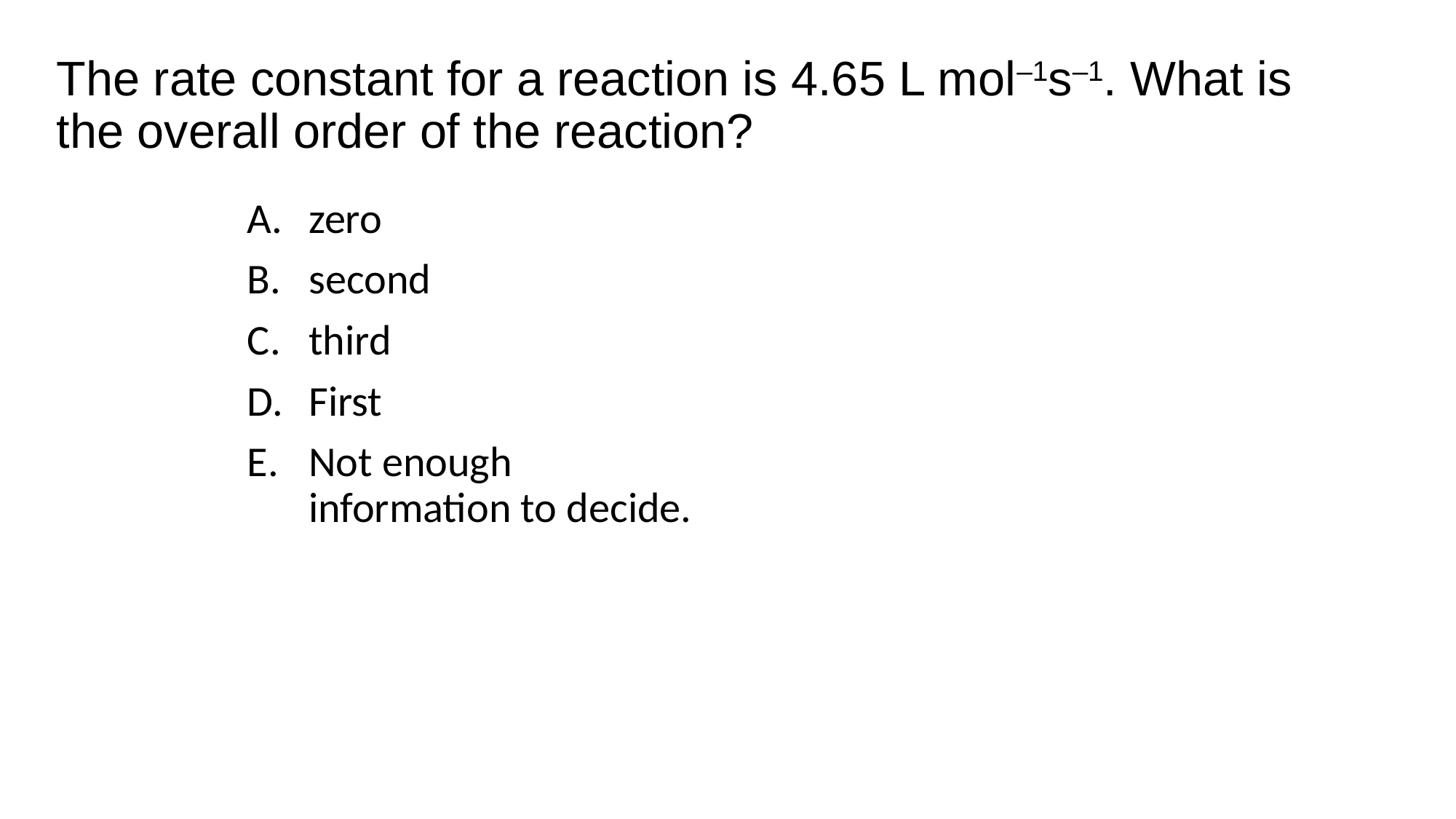

# The rate constant for a reaction is 4.65 L mol–1s–1. What is the overall order of the reaction?
zero
second
third
First
Not enough information to decide.